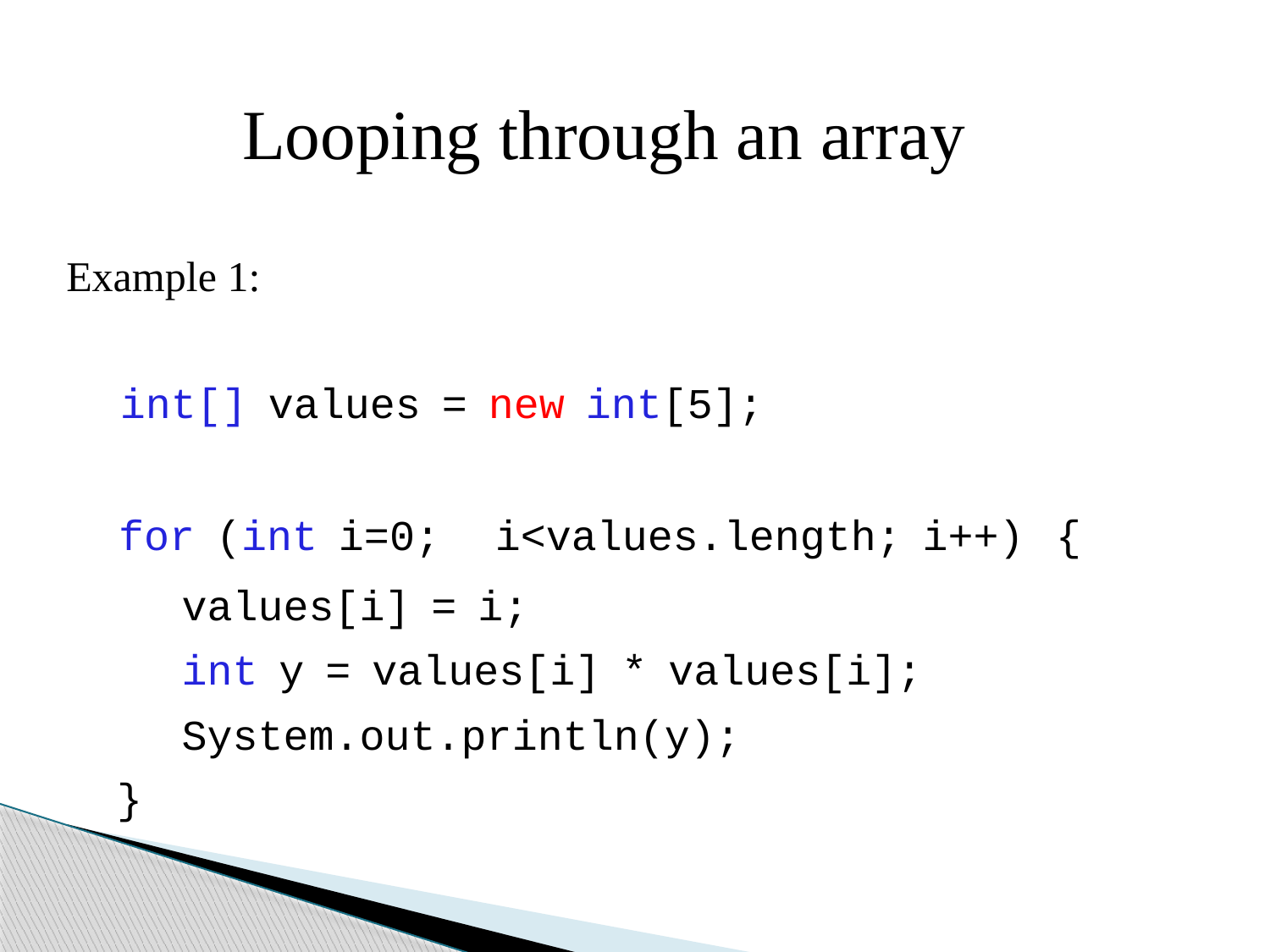

Looping through an array

Example 1:

int[]  values  =  new  int[5];
for  (int  i=0;
i<values.length;  i++)   {
values[i]  =  i;

int  y  =  values[i]  *  values[i];

System.out.println(y);
}